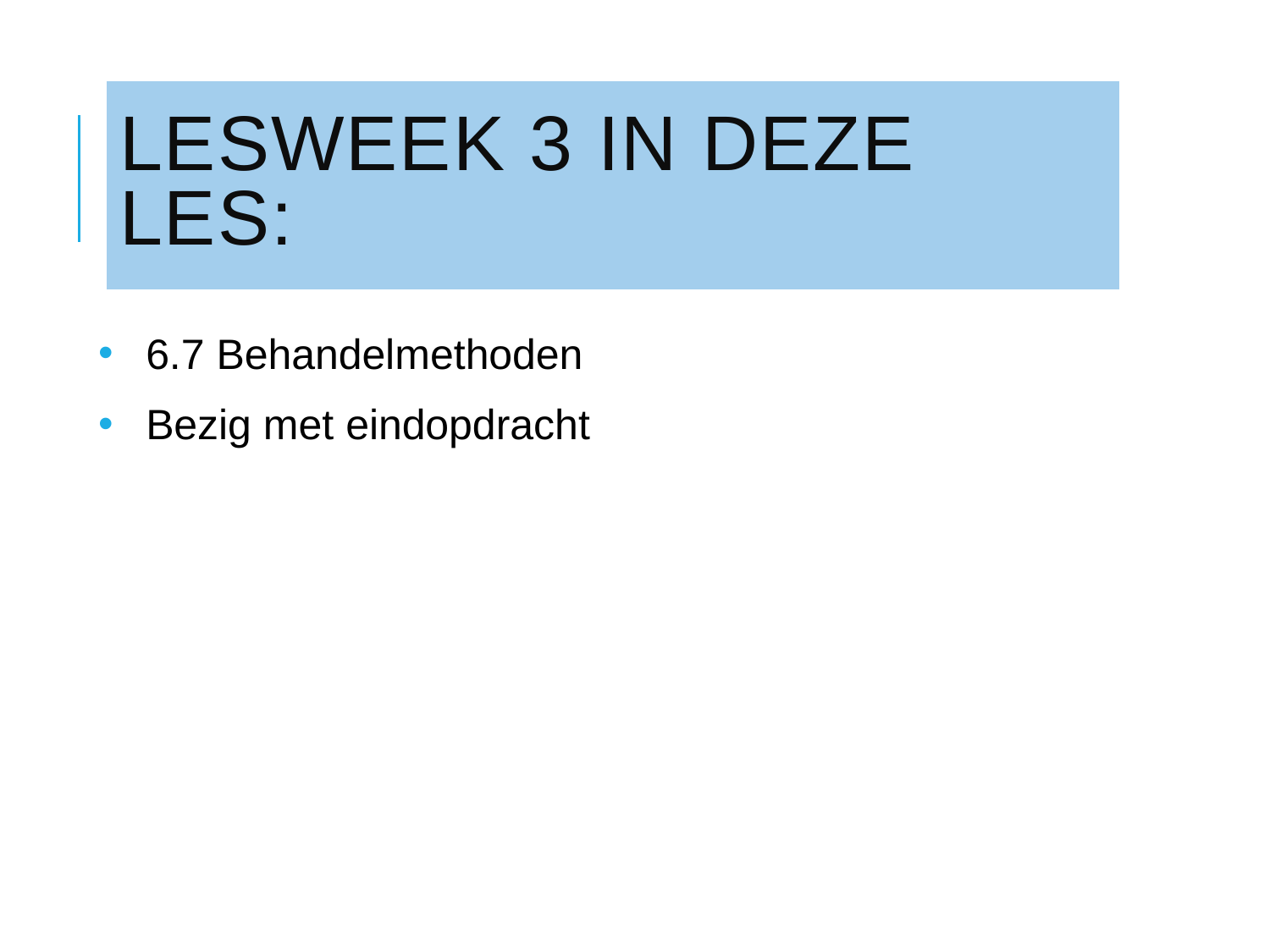

# Lesweek 3 In deze les:
6.7 Behandelmethoden
Bezig met eindopdracht